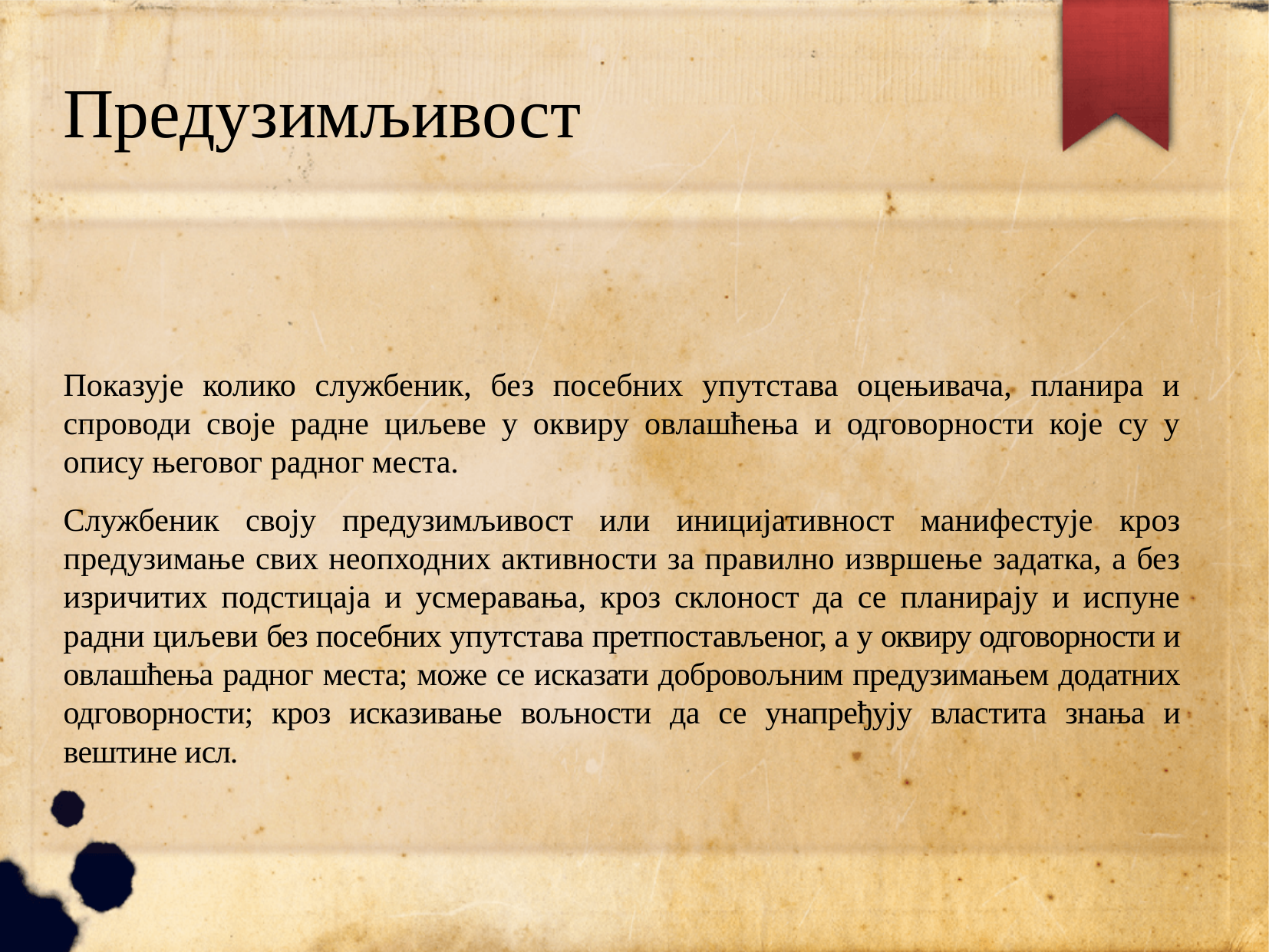

# Предузимљивост

Показује колико службеник, без посебних упутстава оцењивача, планира и спроводи своје радне циљеве у оквиру овлашћења и одговорности које су у опису његовог радног места.
Службеник своју предузимљивост или иницијативност манифестује кроз предузимање свих неопходних активности за правилно извршење задатка, а без изричитих подстицаја и усмеравања, кроз склоност да се планирају и испуне радни циљеви без посебних упутстава претпостављеног, а у оквиру одговорности и овлашћења радног места; може се исказати добровољним предузимањем додатних одговорности; кроз исказивање вољности да се унапређују властита знања и вештине исл.